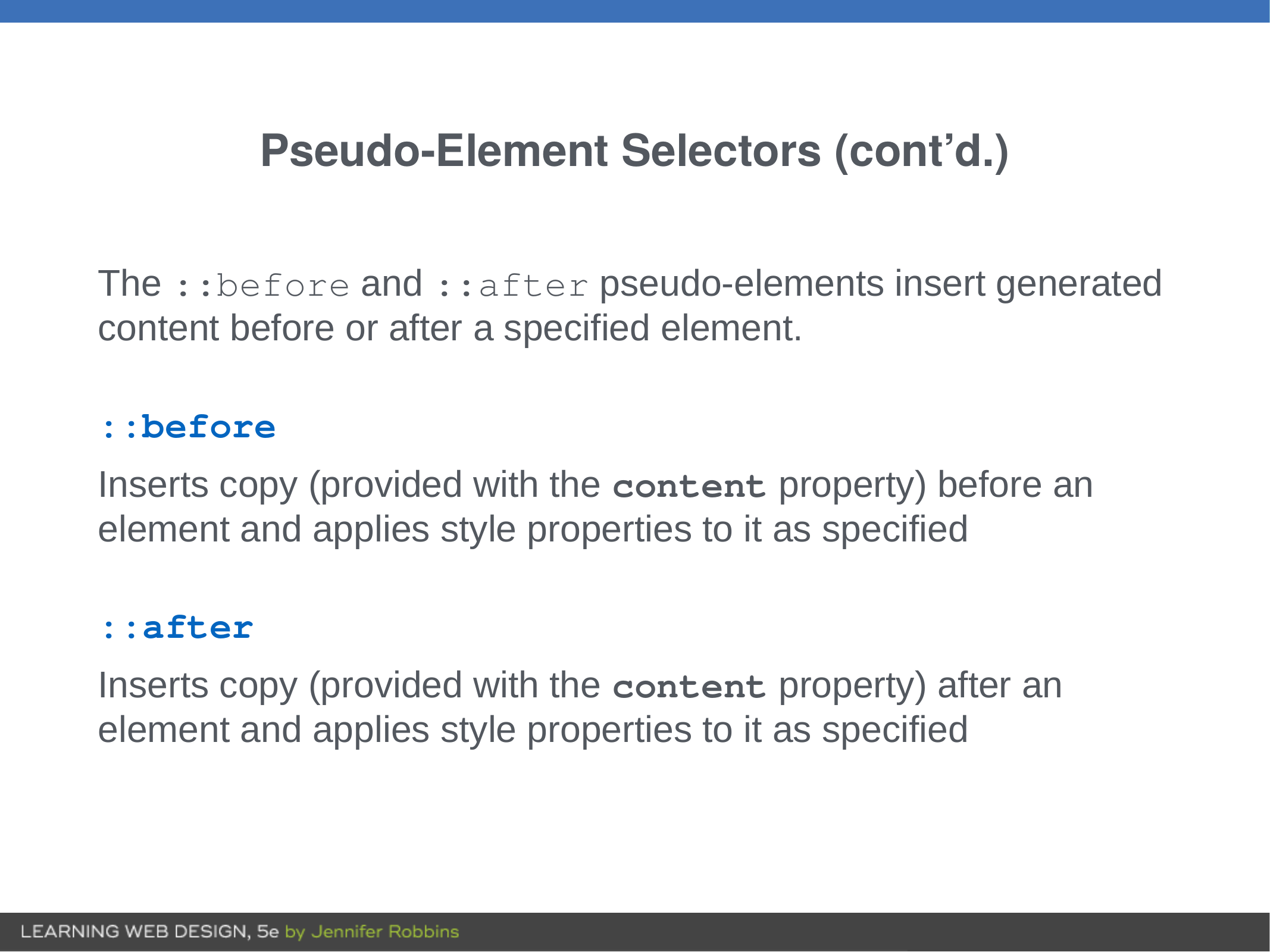

# Pseudo-Element Selectors (cont’d.)
The ::before and ::after pseudo-elements insert generated content before or after a specified element.
::before
Inserts copy (provided with the content property) before an element and applies style properties to it as specified
::after
Inserts copy (provided with the content property) after an element and applies style properties to it as specified